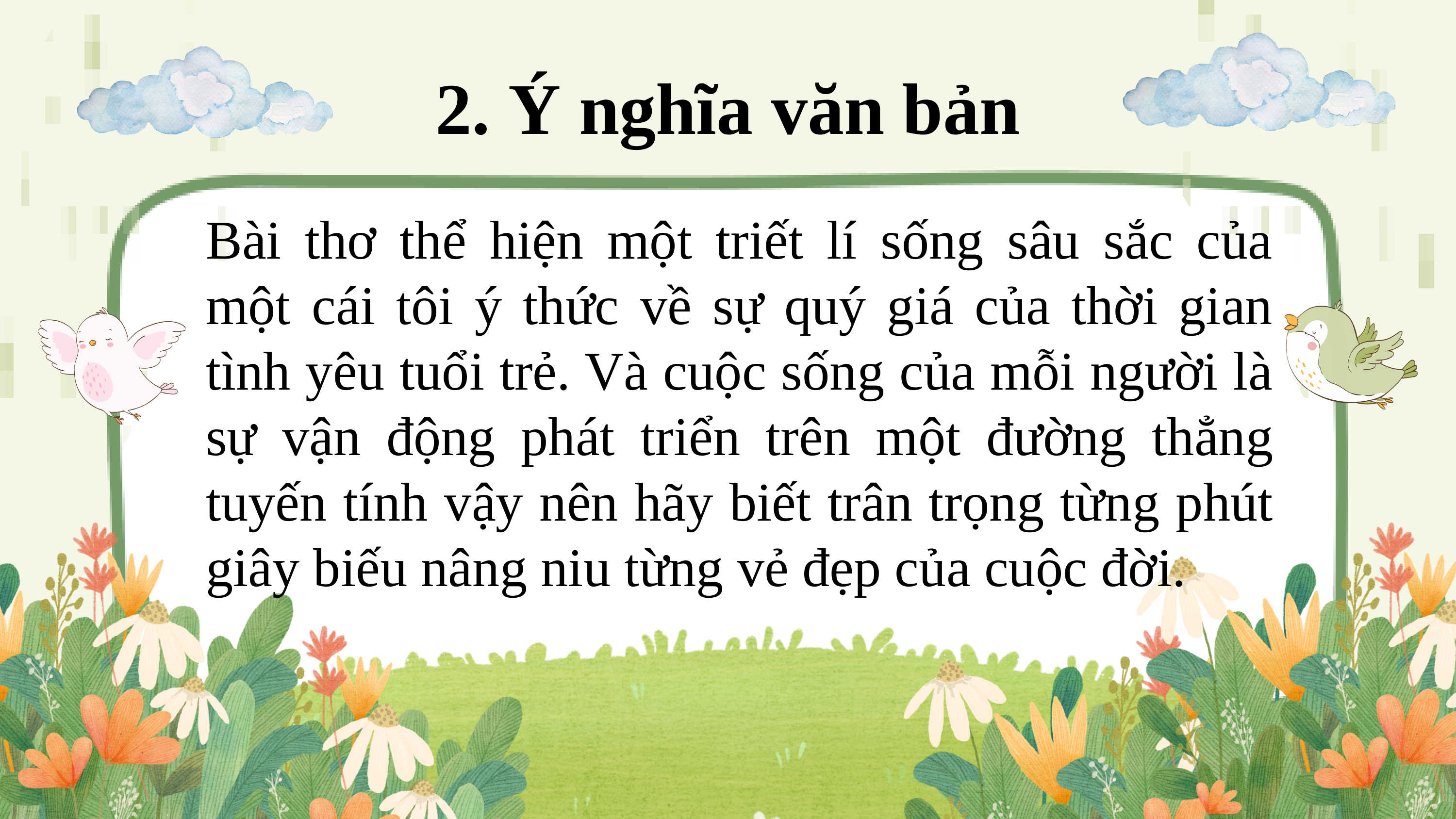

2. Ý nghĩa văn bản

Bài thơ thể hiện một triết lí sống sâu sắc của một cái tôi ý thức về sự quý giá của thời gian tình yêu tuổi trẻ. Và cuộc sống của mỗi người là sự vận động phát triển trên một đường thẳng tuyến tính vậy nên hãy biết trân trọng từng phút giây biếu nâng niu từng vẻ đẹp của cuộc đời.